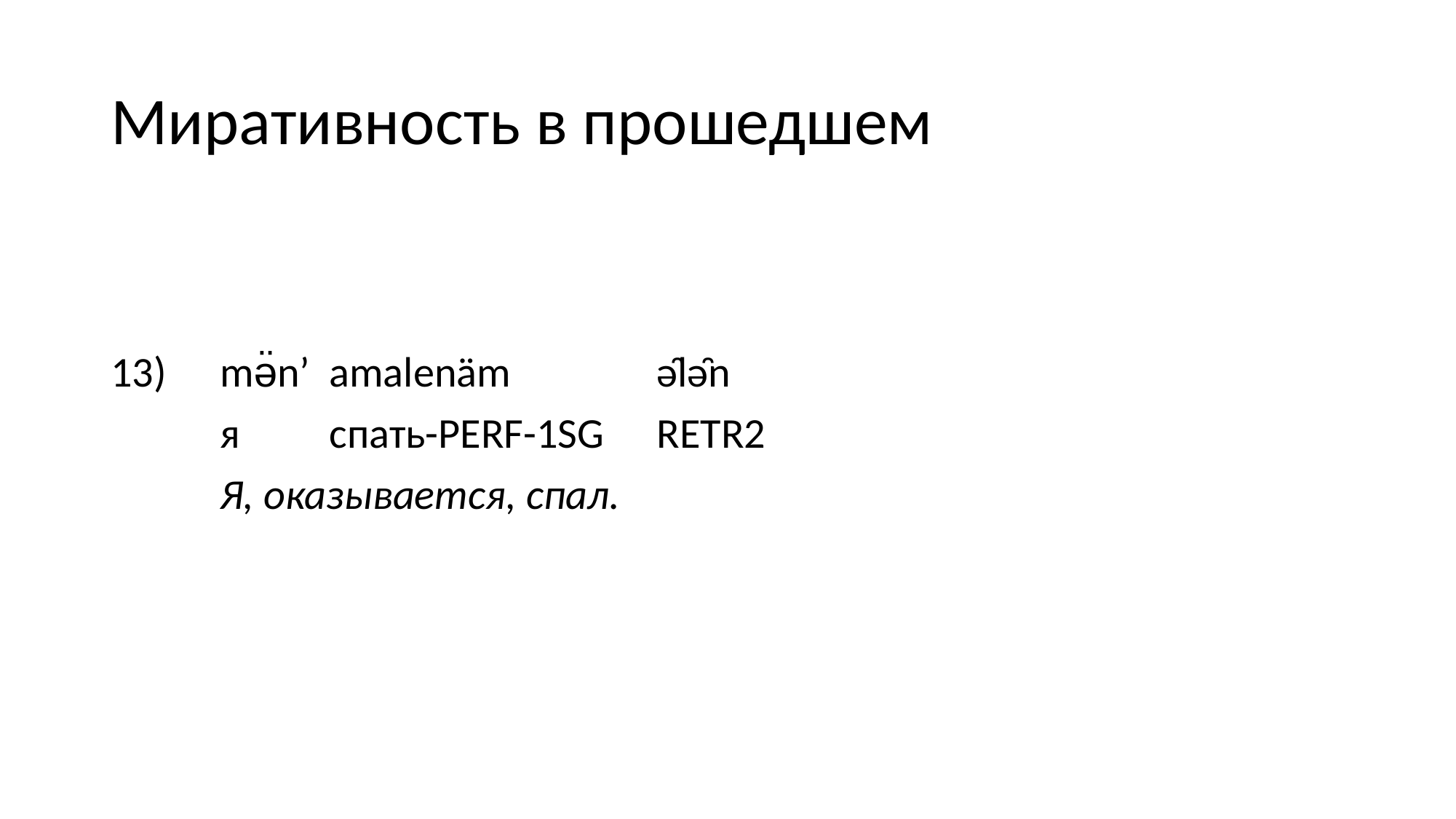

# Миративность в прошедшем

13)	mə̈n’	amalenäm		ə̑lə̑n
	я	спать-PERF-1SG	RETR2
	Я, оказывается, спал.